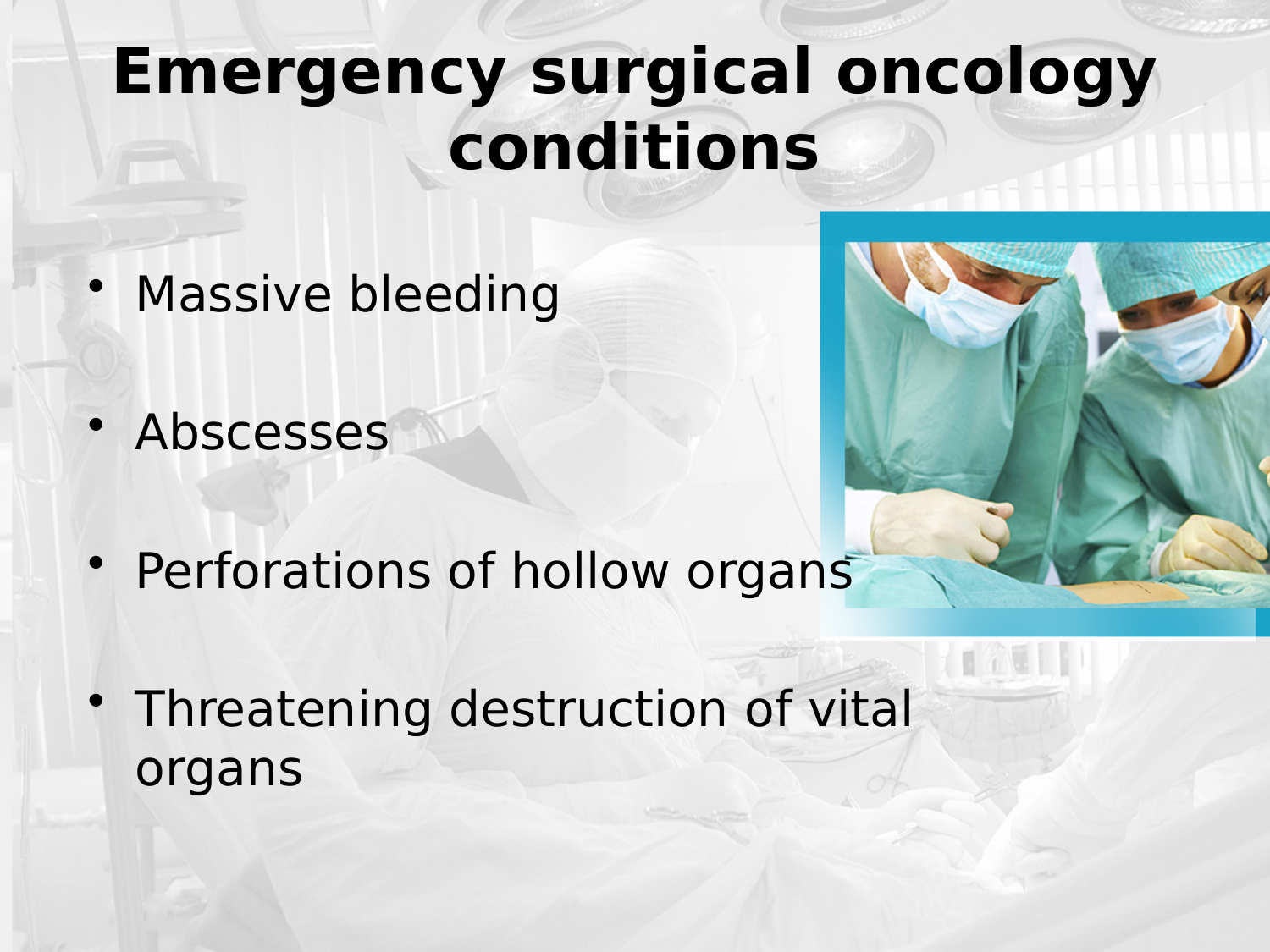

# Emergency surgical oncology conditions
Massive bleeding

Abscesses

Perforations of hollow organs

Threatening destruction of vital organs